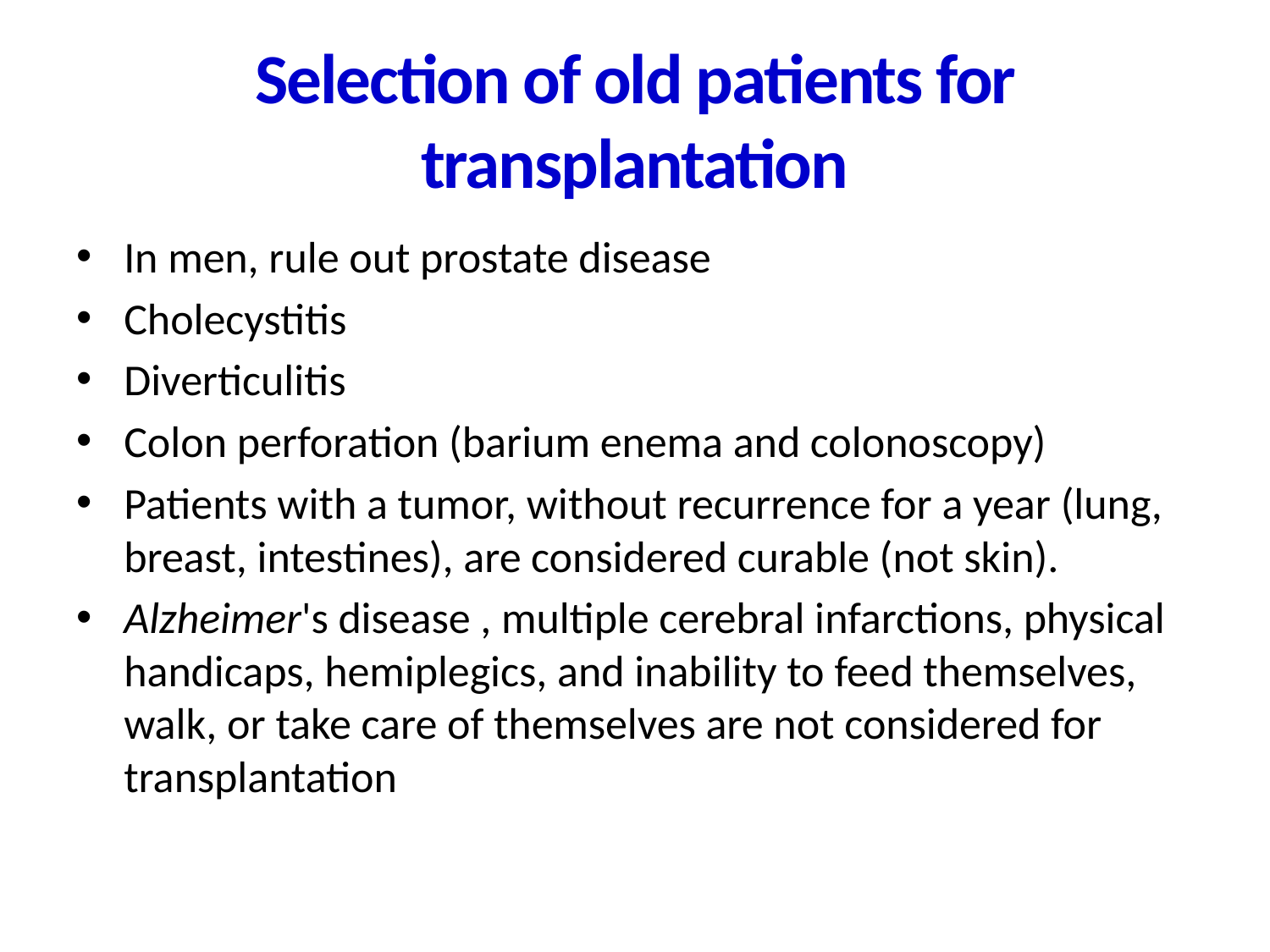

# Selection of old patients for transplantation
In men, rule out prostate disease
Cholecystitis
Diverticulitis
Colon perforation (barium enema and colonoscopy)
Patients with a tumor, without recurrence for a year (lung, breast, intestines), are considered curable (not skin).
Alzheimer's disease , multiple cerebral infarctions, physical handicaps, hemiplegics, and inability to feed themselves, walk, or take care of themselves are not considered for transplantation